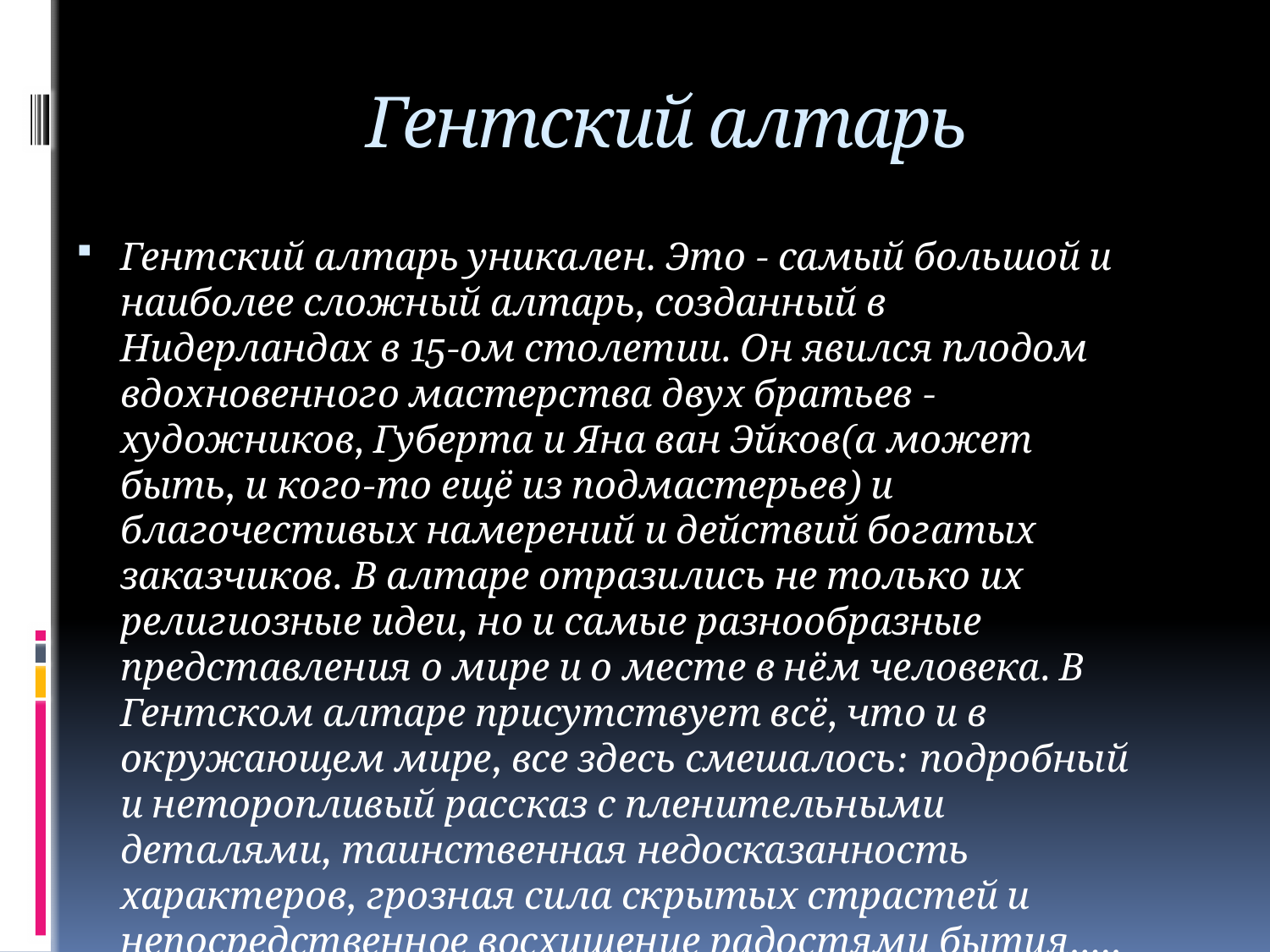

# Гентский алтарь
Гентский алтарь уникален. Это - самый большой и наиболее сложный алтарь, созданный в Нидерландах в 15-ом столетии. Он явился плодом вдохновенного мастерства двух братьев - художников, Губерта и Яна ван Эйков(а может быть, и кого-то ещё из подмастерьев) и благочестивых намерений и действий богатых заказчиков. В алтаре отразились не только их религиозные идеи, но и самые разнообразные представления о мире и о месте в нём человека. В Гентском алтаре присутствует всё, что и в окружающем мире, все здесь смешалось: подробный и неторопливый рассказ с пленительными деталями, таинственная недосказанность характеров, грозная сила скрытых страстей и непосредственное восхищение радостями бытия.....